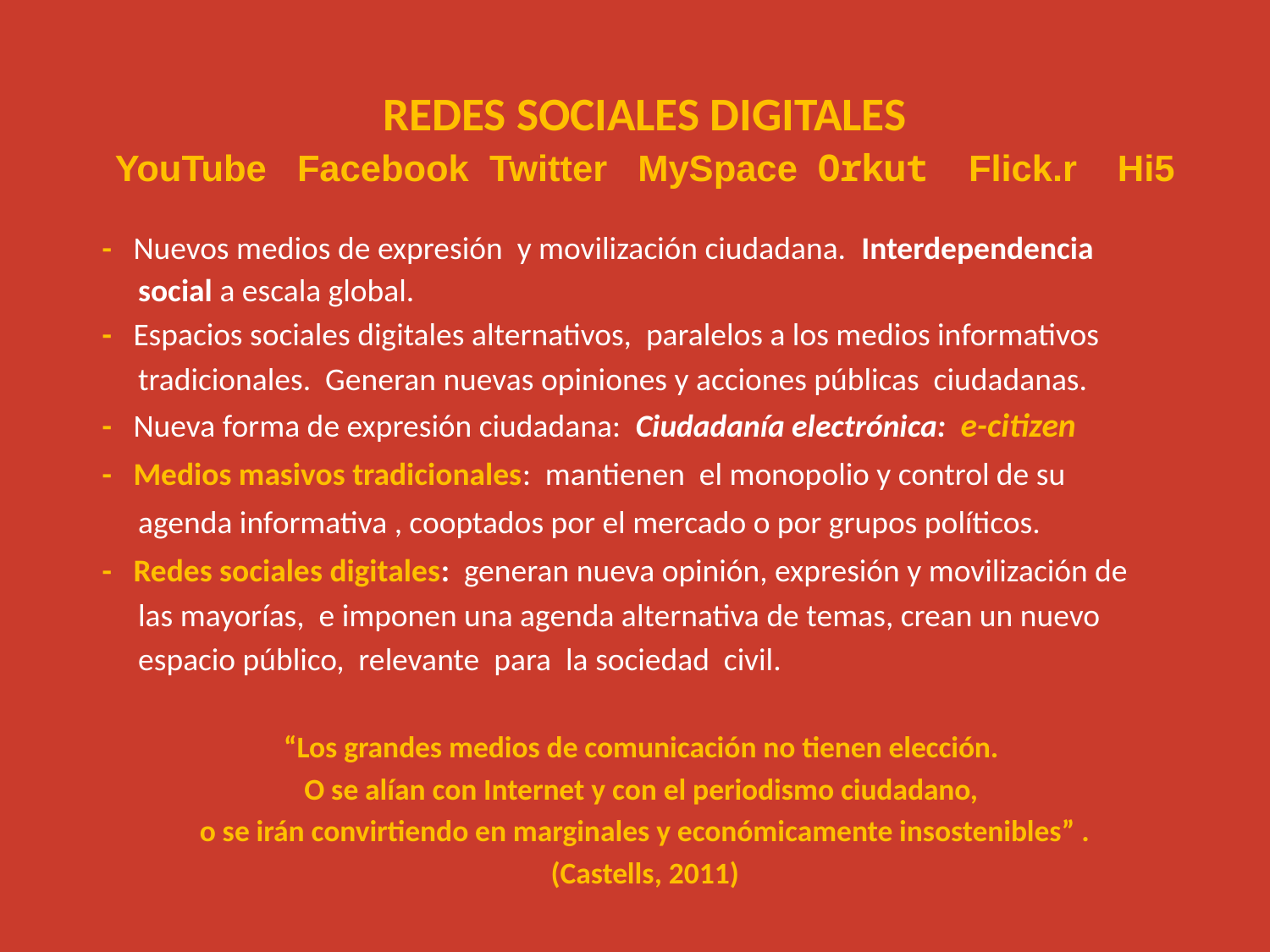

REDES SOCIALES DIGITALES
YouTube   Facebook  Twitter   MySpace  Orkut    Flick.r    Hi5

  -   Nuevos medios de expresión  y movilización ciudadana.  Interdependencia
       social a escala global.
  -   Espacios sociales digitales alternativos,  paralelos a los medios informativos
       tradicionales.  Generan nuevas opiniones y acciones públicas  ciudadanas.
  -   Nueva forma de expresión ciudadana:  Ciudadanía electrónica:  e-citizen
  -   Medios masivos tradicionales:  mantienen  el monopolio y control de su
       agenda informativa , cooptados por el mercado o por grupos políticos.
  -   Redes sociales digitales:  generan nueva opinión, expresión y movilización de
       las mayorías,  e imponen una agenda alternativa de temas, crean un nuevo
       espacio público,  relevante  para  la sociedad  civil.

“Los grandes medios de comunicación no tienen elección.
O se alían con Internet y con el periodismo ciudadano,
o se irán convirtiendo en marginales y económicamente insostenibles” .
(Castells, 2011)